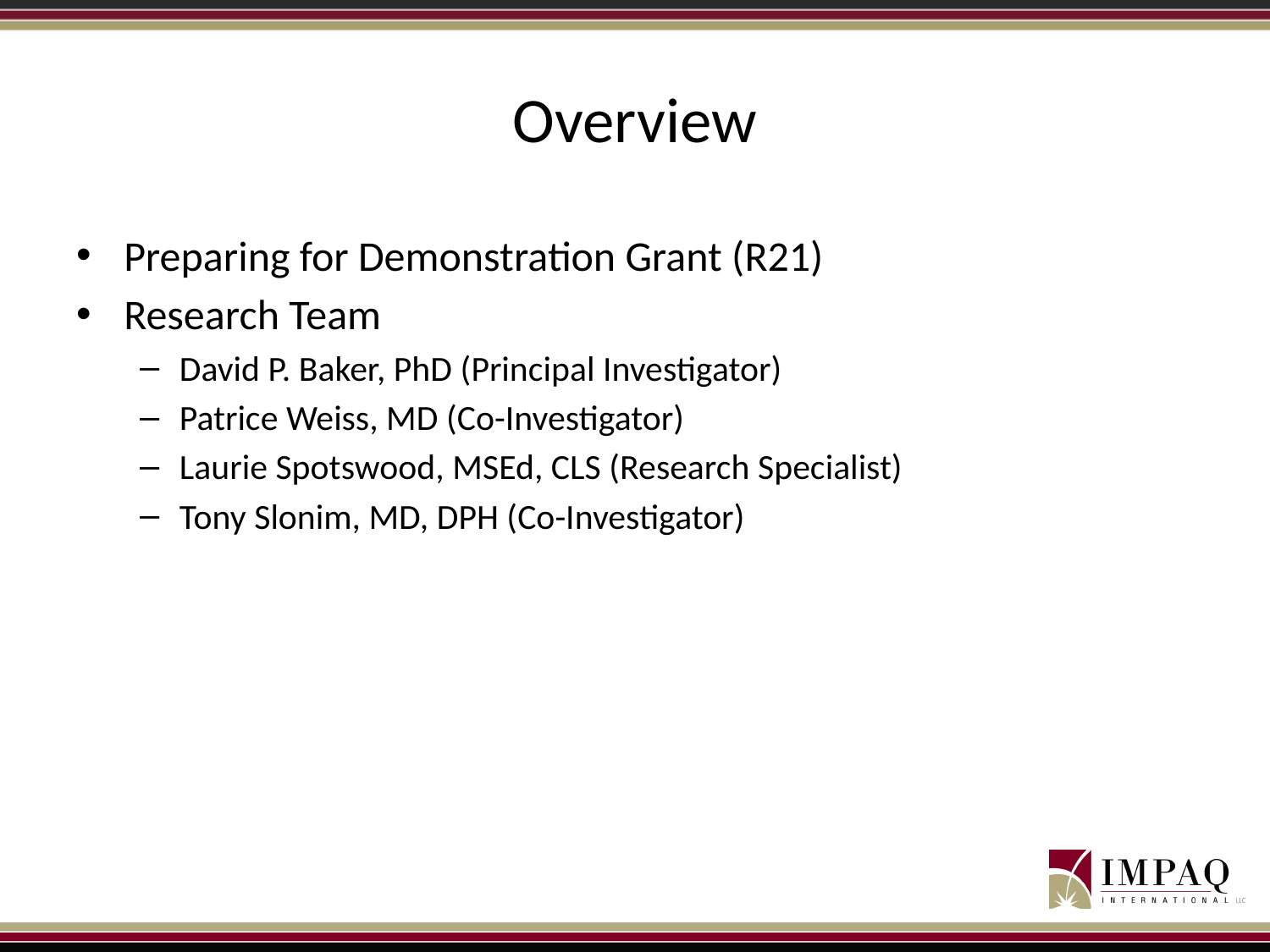

# Overview
Preparing for Demonstration Grant (R21)
Research Team
David P. Baker, PhD (Principal Investigator)
Patrice Weiss, MD (Co-Investigator)
Laurie Spotswood, MSEd, CLS (Research Specialist)
Tony Slonim, MD, DPH (Co-Investigator)